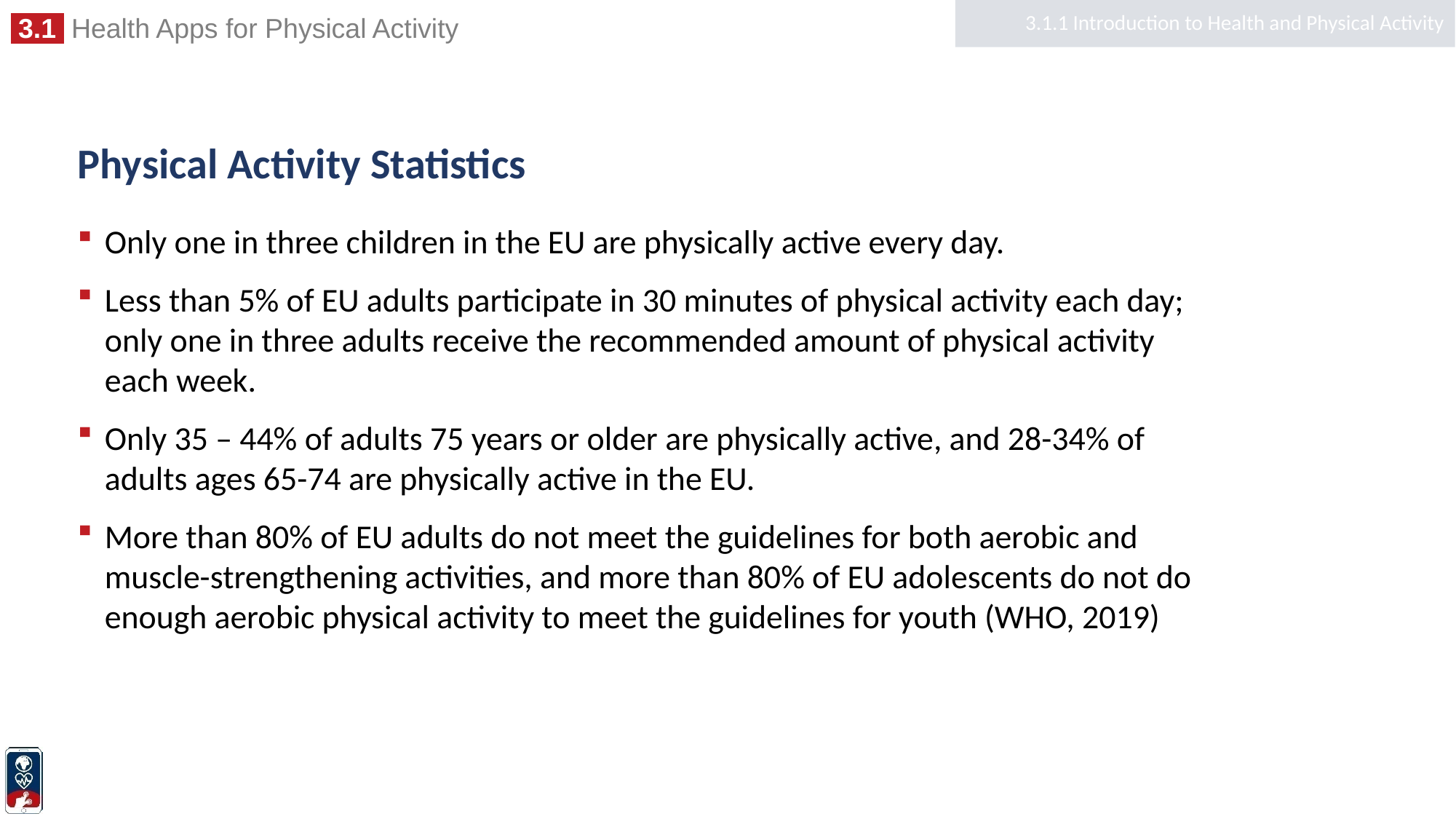

3.1.1 Introduction to Health and Physical Activity
# Physical Activity Statistics
Only one in three children in the EU are physically active every day.
Less than 5% of EU adults participate in 30 minutes of physical activity each day; only one in three adults receive the recommended amount of physical activity each week.
Only 35 – 44% of adults 75 years or older are physically active, and 28-34% of adults ages 65-74 are physically active in the EU.
More than 80% of EU adults do not meet the guidelines for both aerobic and muscle-strengthening activities, and more than 80% of EU adolescents do not do enough aerobic physical activity to meet the guidelines for youth (WHO, 2019)